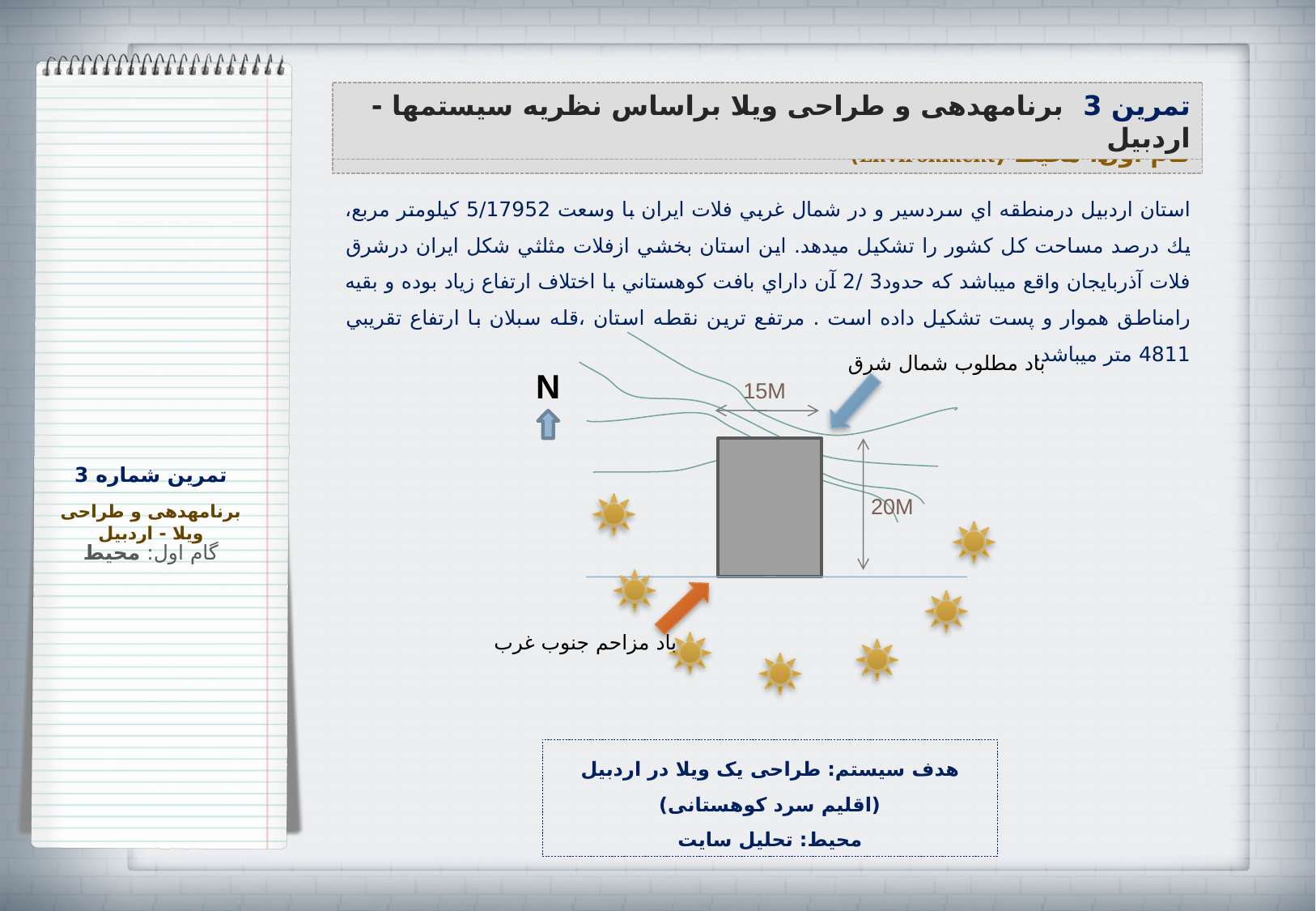

تمرین 3  برنامه‏دهی و طراحی ویلا براساس نظریه سیستم‏ها - اردبیل
گام اول: محیط (Environment)
استان اردبيل درمنطقه اي سردسير و در شمال غربي فلات ايران با وسعت 5/17952 كيلومتر مربع، يك درصد مساحت كل كشور را تشكيل مي‏دهد. اين استان بخشي ازفلات مثلثي شكل ايران درشرق فلات آذربايجان واقع ميباشد كه حدود3 /2 آن داراي بافت كوهستاني با اختلاف ارتفاع زياد بوده و بقيه رامناطق هموار و پست تشكيل داده است . مرتفع ترين نقطه استان ،قله سبلان با ارتفاع تقريبي 4811 متر مي‏باشد.

باد مطلوب شمال شرق
N

15M

20M

باد مزاحم جنوب غرب

تمرین شماره 3
برنامه‏دهی و طراحی ویلا - اردبیل
گام اول: محیط
هدف سیستم: طراحی یک ویلا در اردبیل (اقلیم سرد کوهستانی)
محیط: تحلیل سایت